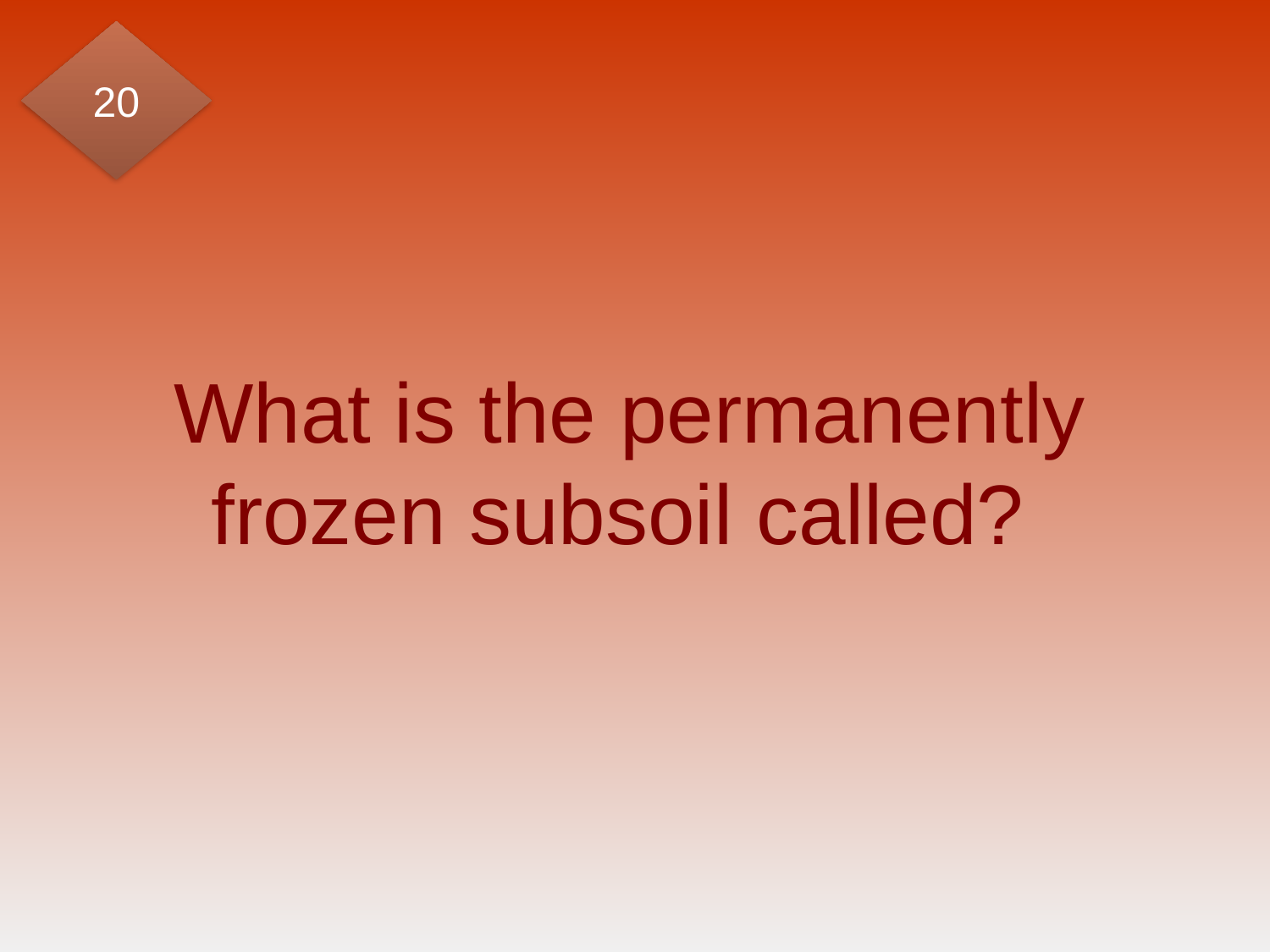

20
# What is the permanently frozen subsoil called?